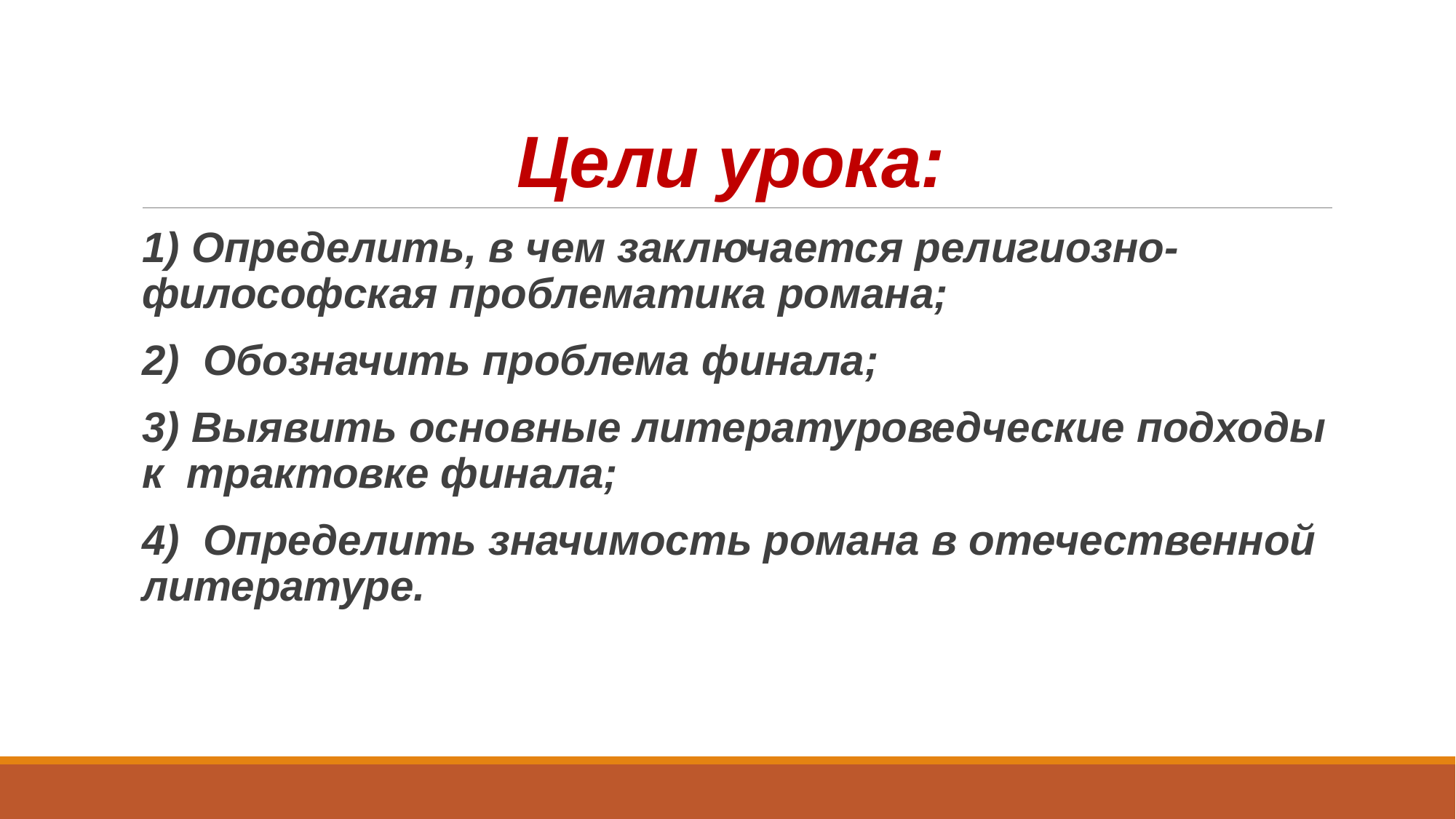

# Цели урока:
1) Определить, в чем заключается религиозно-философская проблематика романа;
2)  Обозначить проблема финала;
3) Выявить основные литературоведческие подходы к  трактовке финала;
4)  Определить значимость романа в отечественной литературе.